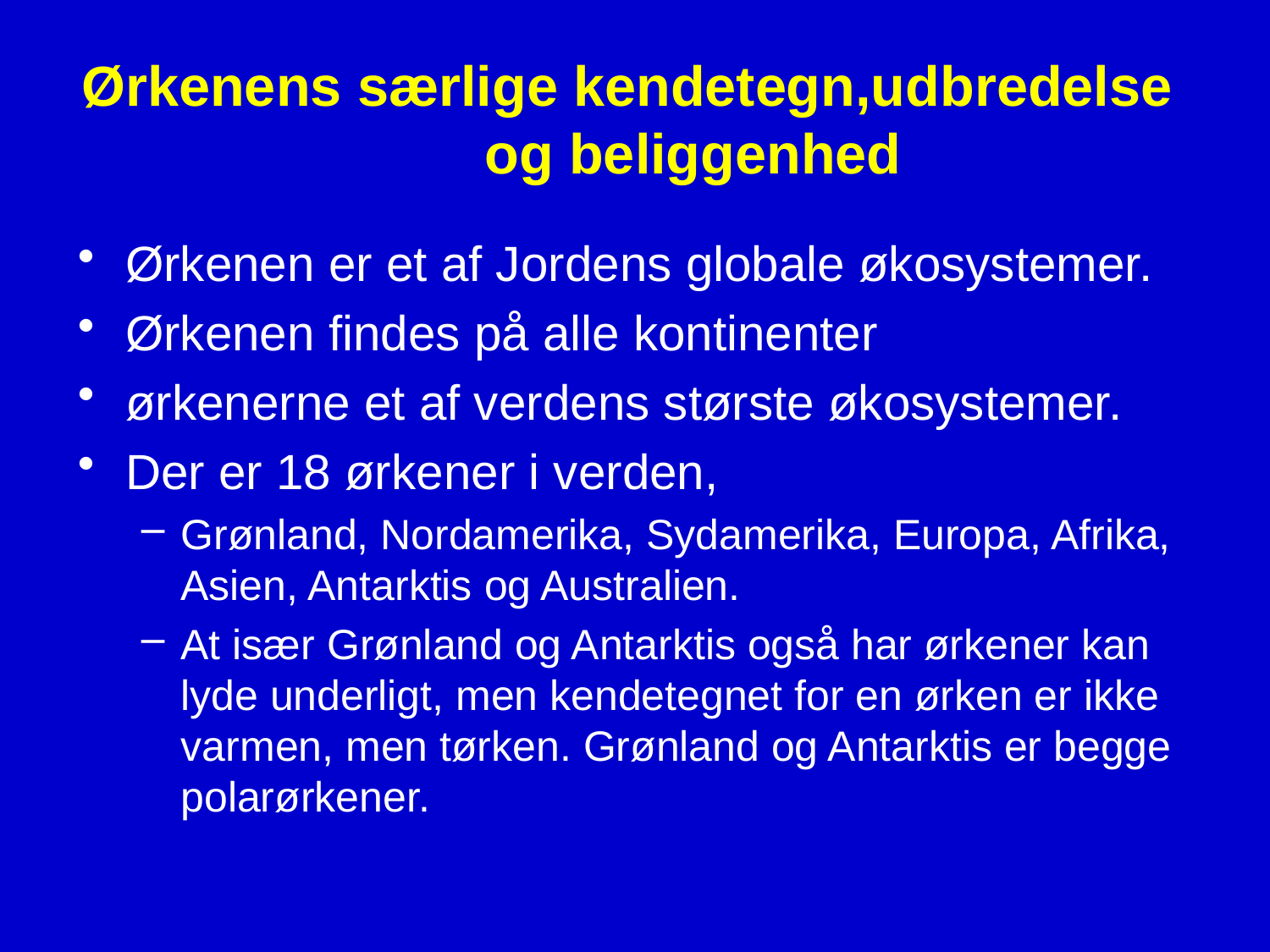

# Ørkenens særlige kendetegn,udbredelse og beliggenhed
Ørkenen er et af Jordens globale økosystemer.
Ørkenen findes på alle kontinenter
ørkenerne et af verdens største økosystemer.
Der er 18 ørkener i verden,
Grønland, Nordamerika, Sydamerika, Europa, Afrika, Asien, Antarktis og Australien.
At især Grønland og Antarktis også har ørkener kan lyde underligt, men kendetegnet for en ørken er ikke varmen, men tørken. Grønland og Antarktis er begge polarørkener.